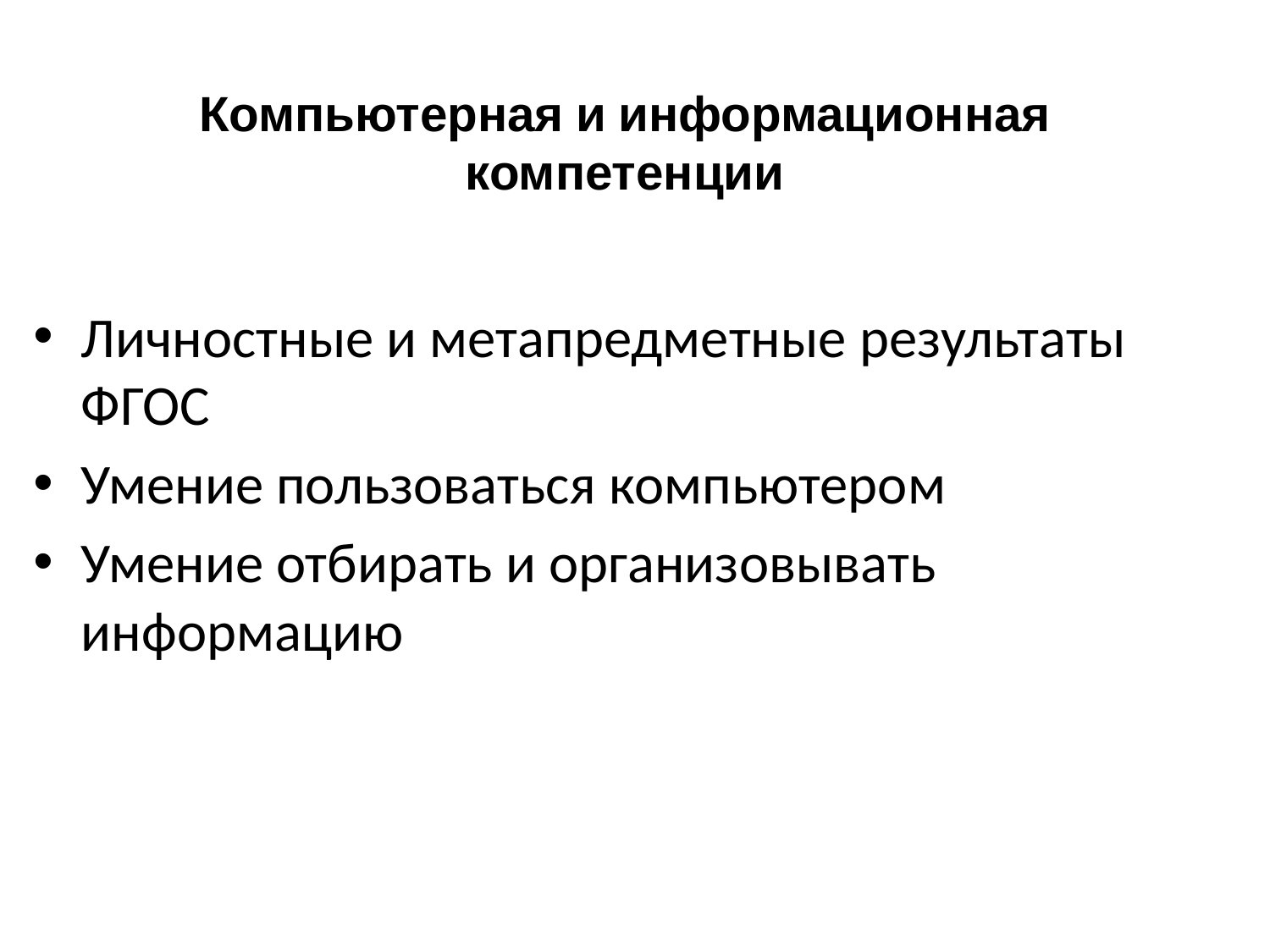

# Компьютерная и информационная компетенции
Личностные и метапредметные результаты ФГОС
Умение пользоваться компьютером
Умение отбирать и организовывать информацию